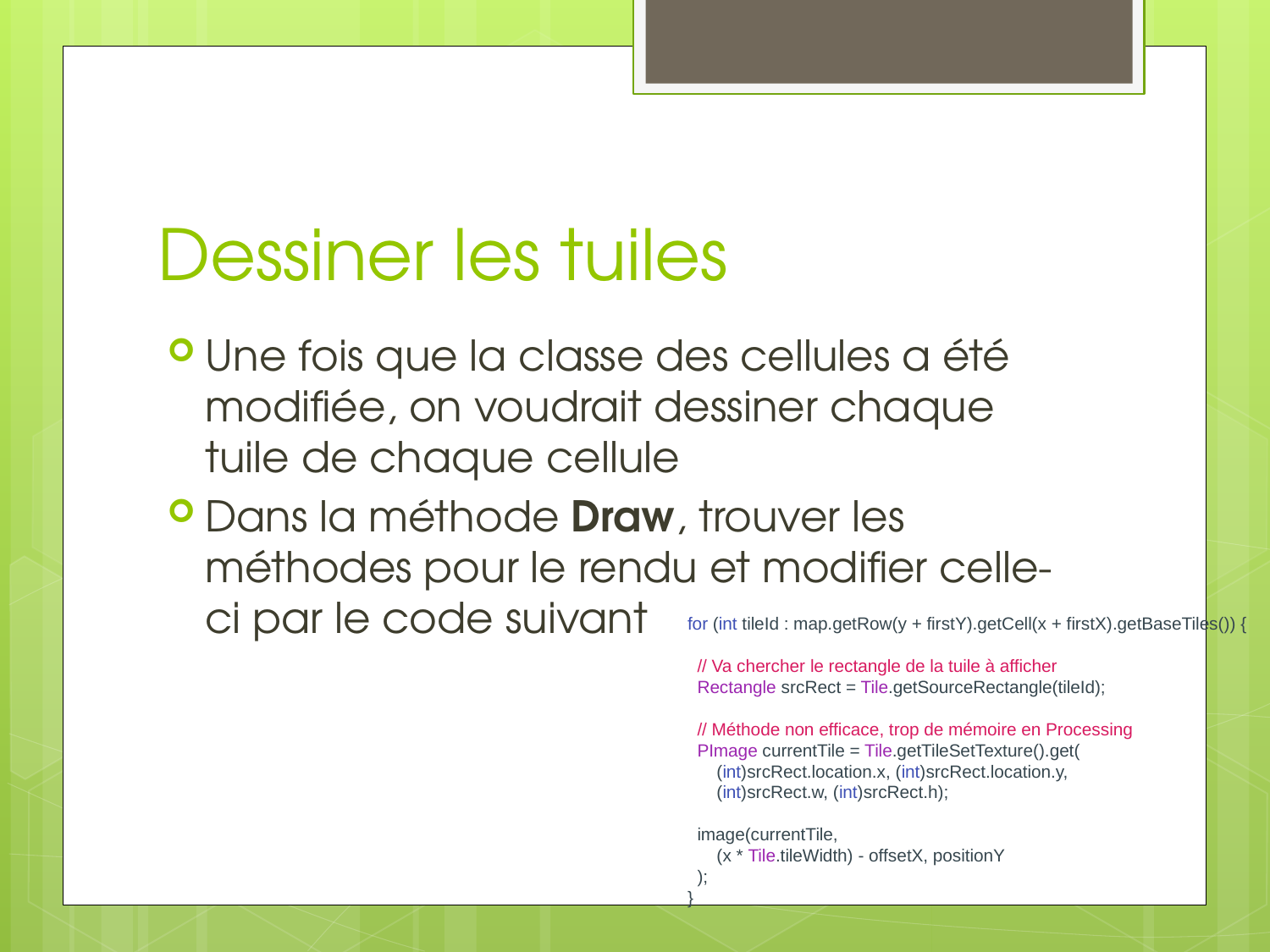

# Dessiner les tuiles
Une fois que la classe des cellules a été modifiée, on voudrait dessiner chaque tuile de chaque cellule
Dans la méthode Draw, trouver les méthodes pour le rendu et modifier celle-ci par le code suivant
for (int tileId : map.getRow(y + firstY).getCell(x + firstX).getBaseTiles()) {

  // Va chercher le rectangle de la tuile à afficher
  Rectangle srcRect = Tile.getSourceRectangle(tileId);

  // Méthode non efficace, trop de mémoire en Processing
  PImage currentTile = Tile.getTileSetTexture().get(
      (int)srcRect.location.x, (int)srcRect.location.y,
      (int)srcRect.w, (int)srcRect.h);
  image(currentTile,
      (x * Tile.tileWidth) - offsetX, positionY
  );
}